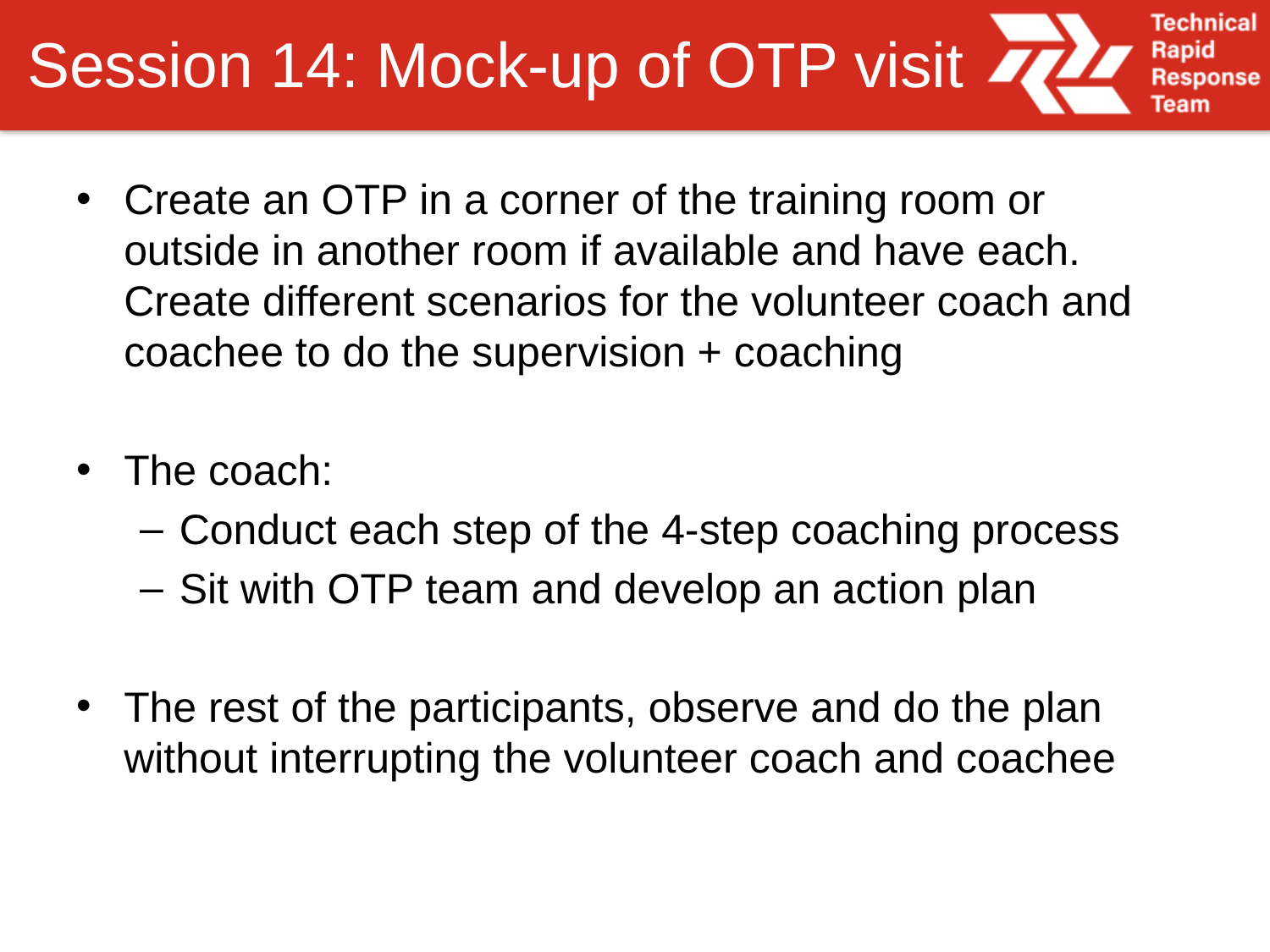

# Session 14: Mock-up of OTP visit
Create an OTP in a corner of the training room or outside in another room if available and have each. Create different scenarios for the volunteer coach and coachee to do the supervision + coaching

The coach:
Conduct each step of the 4-step coaching process
Sit with OTP team and develop an action plan

The rest of the participants, observe and do the plan without interrupting the volunteer coach and coachee